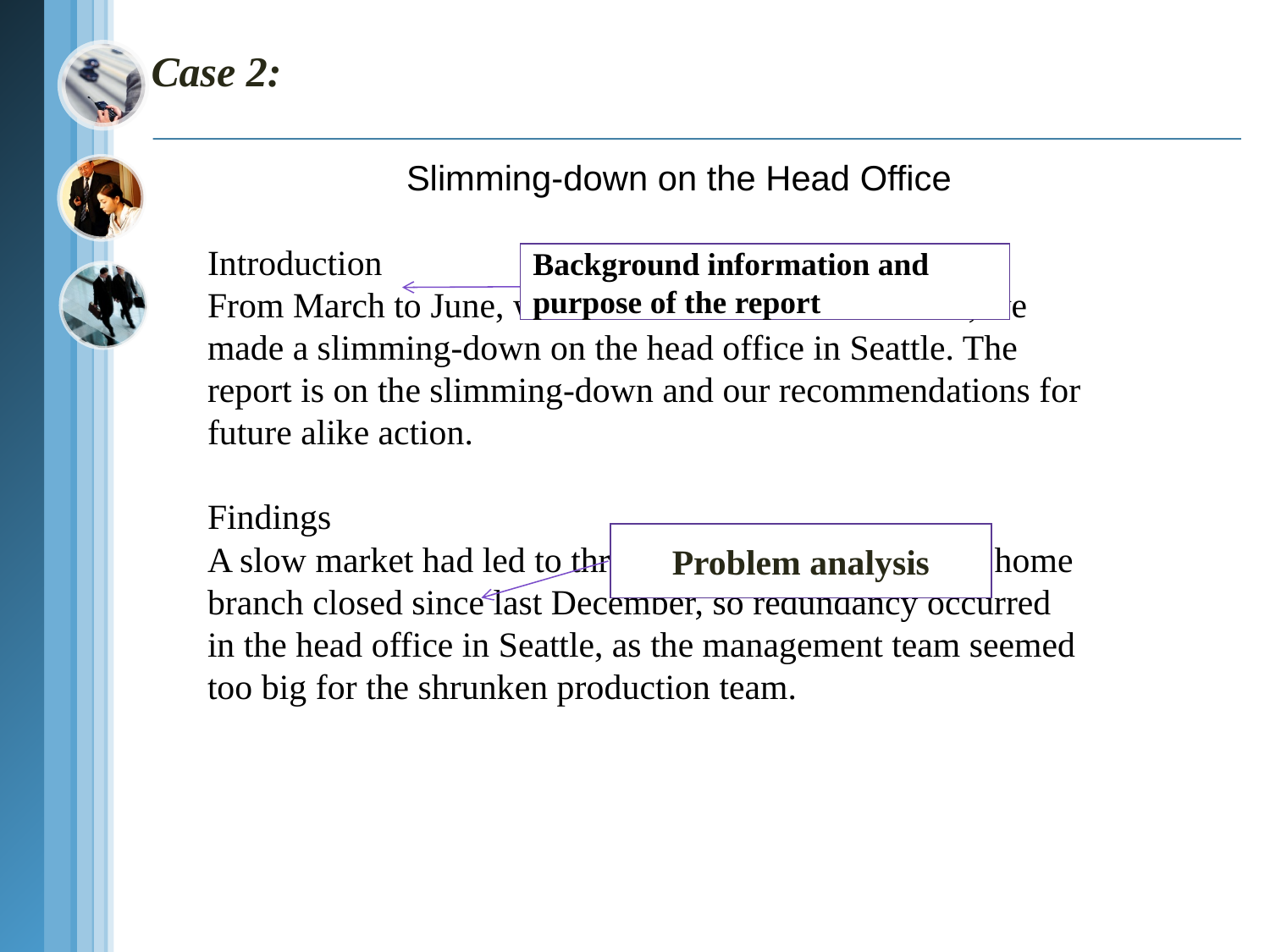

Case 2:
Slimming-down on the Head Office

Introduction
From March to June, with the instruction of the board, we
made a slimming-down on the head office in Seattle. The
report is on the slimming-down and our recommendations for
future alike action.

Findings
A slow market had led to three overseas plants and one home
branch closed since last December, so redundancy occurred
in the head office in Seattle, as the management team seemed
too big for the shrunken production team.

Background information and purpose of the report
Problem analysis